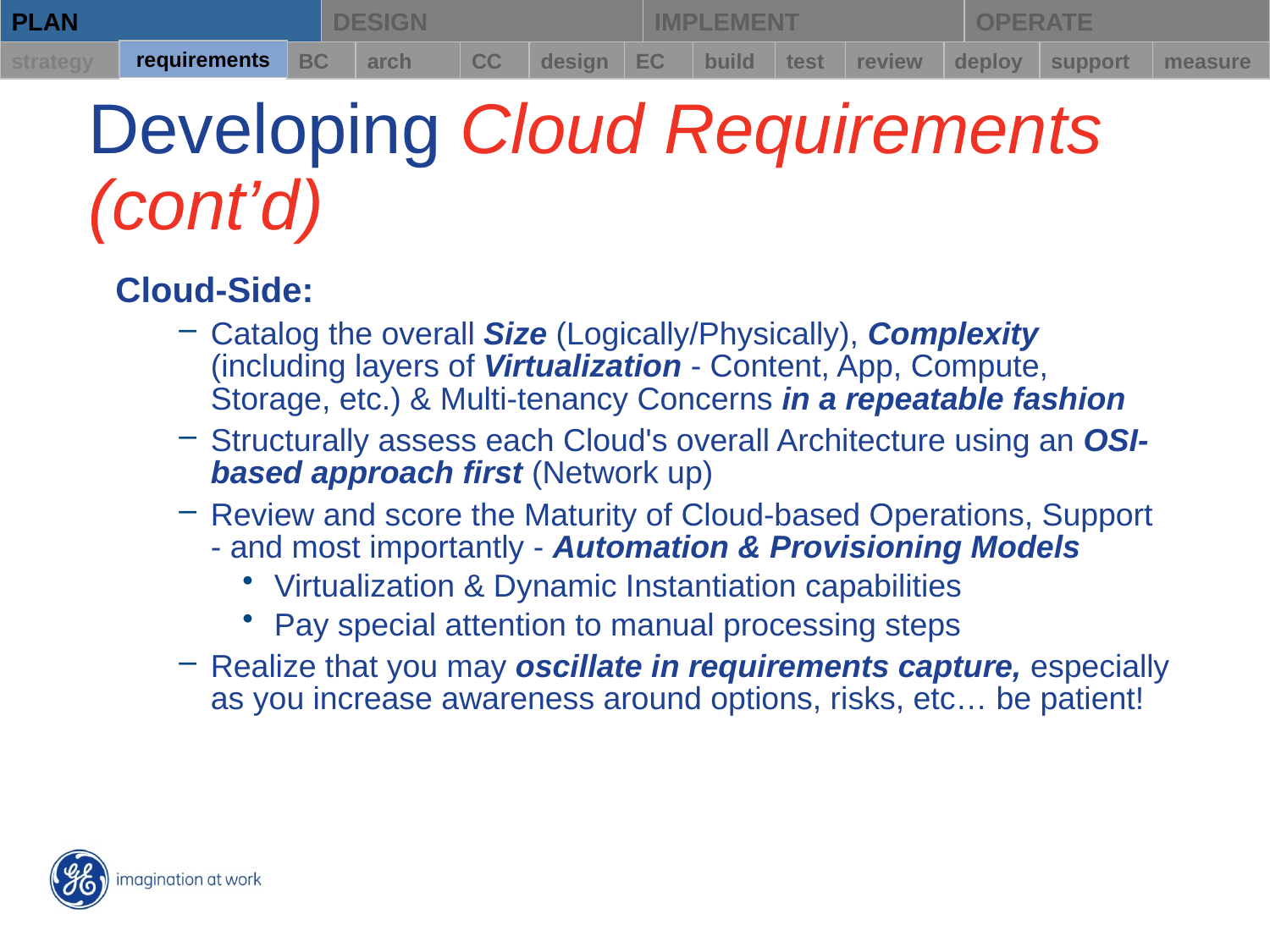

PLAN
DESIGN
IMPLEMENT
OPERATE
requirements
strategy
BC
CC
build
test
review
deploy
support
measure
arch
design
EC
# Developing Cloud Requirements (cont’d)
Cloud-Side:
Catalog the overall Size (Logically/Physically), Complexity (including layers of Virtualization - Content, App, Compute, Storage, etc.) & Multi-tenancy Concerns in a repeatable fashion
Structurally assess each Cloud's overall Architecture using an OSI-based approach first (Network up)
Review and score the Maturity of Cloud-based Operations, Support - and most importantly - Automation & Provisioning Models
Virtualization & Dynamic Instantiation capabilities
Pay special attention to manual processing steps
Realize that you may oscillate in requirements capture, especially as you increase awareness around options, risks, etc… be patient!